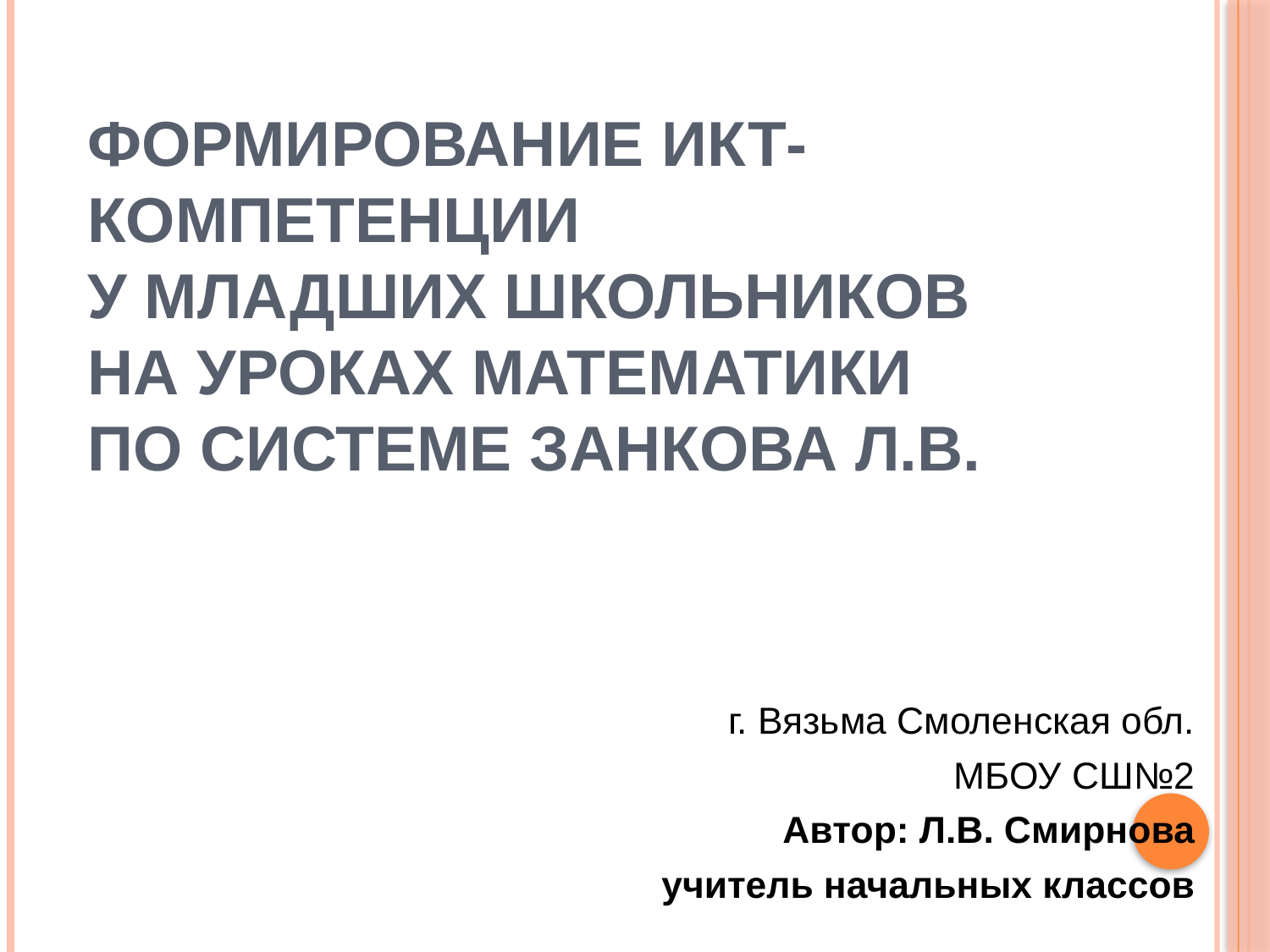

# Формирование ИКТ- компетенции у младших школьников на уроках математики по системе Занкова Л.В.

г. Вязьма Смоленская обл.
 МБОУ СШ№2
Автор: Л.В. Смирнова
учитель начальных классов